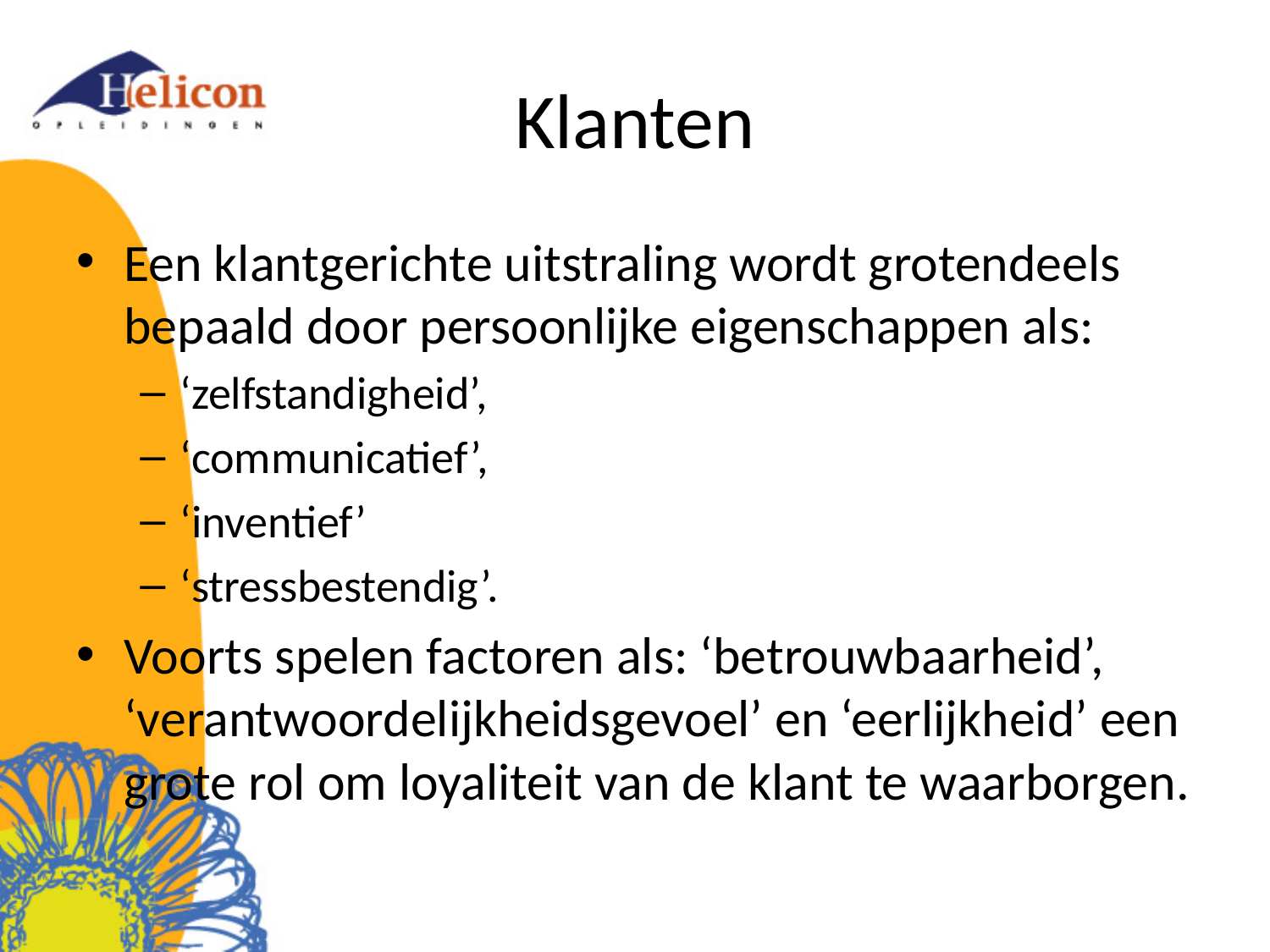

# Klanten
Een klantgerichte uitstraling wordt grotendeels bepaald door persoonlijke eigenschappen als:
‘zelfstandigheid’,
‘communicatief’,
‘inventief’
‘stressbestendig’.
Voorts spelen factoren als: ‘betrouwbaarheid’, ‘verantwoordelijkheidsgevoel’ en ‘eerlijkheid’ een grote rol om loyaliteit van de klant te waarborgen.